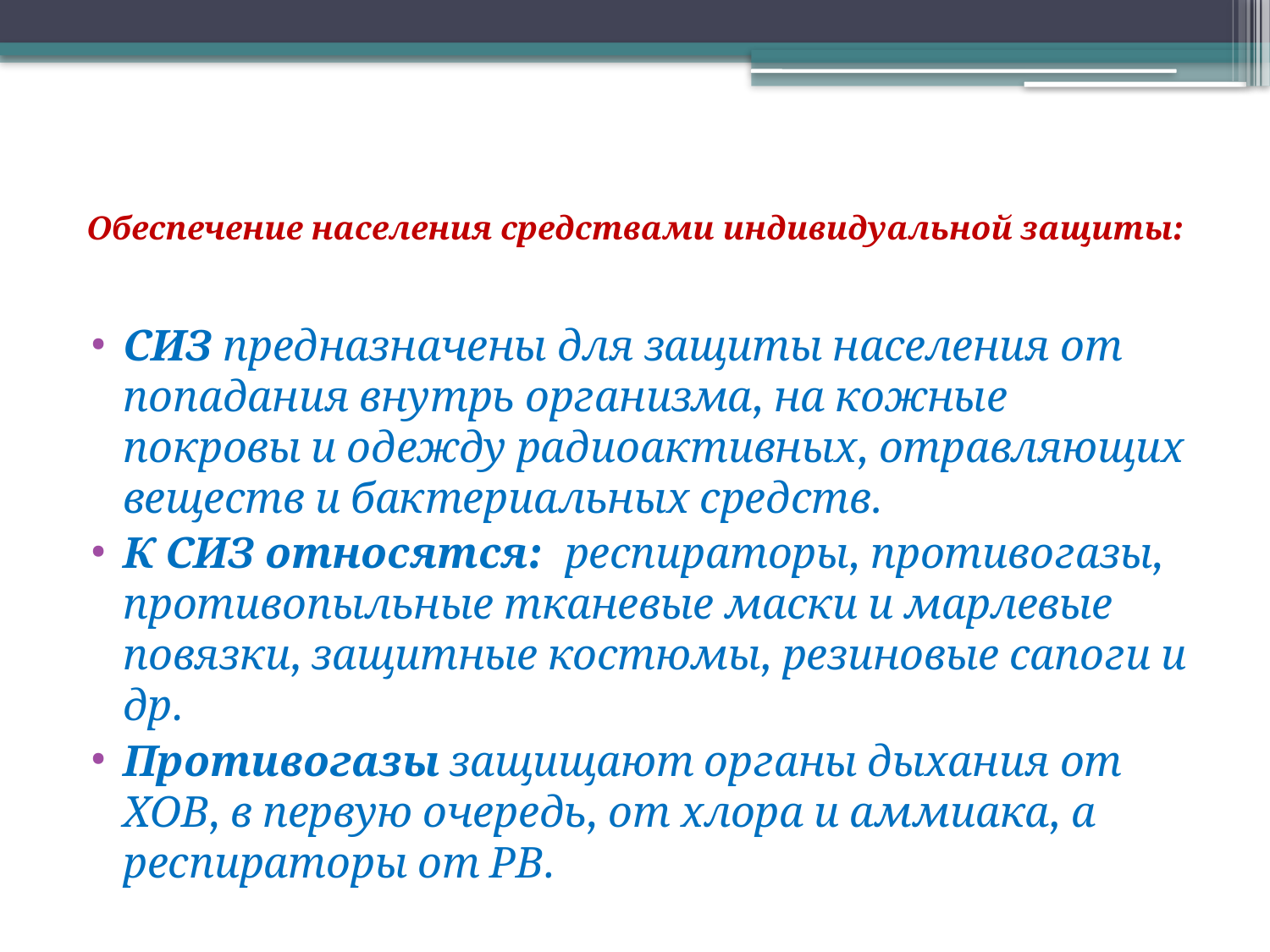

# Обеспечение населения средствами индивидуальной защиты:
СИЗ предназначены для защиты населения от попадания внутрь организма, на кожные покровы и одежду радиоактивных, отравляющих веществ и бактериальных средств.
К СИЗ относятся:  респираторы, противогазы, противопыльные тканевые маски и марлевые повязки, защитные костюмы, резиновые сапоги и др.
Противогазы защищают органы дыхания от ХОВ, в первую очередь, от хлора и аммиака, а респираторы от РВ.